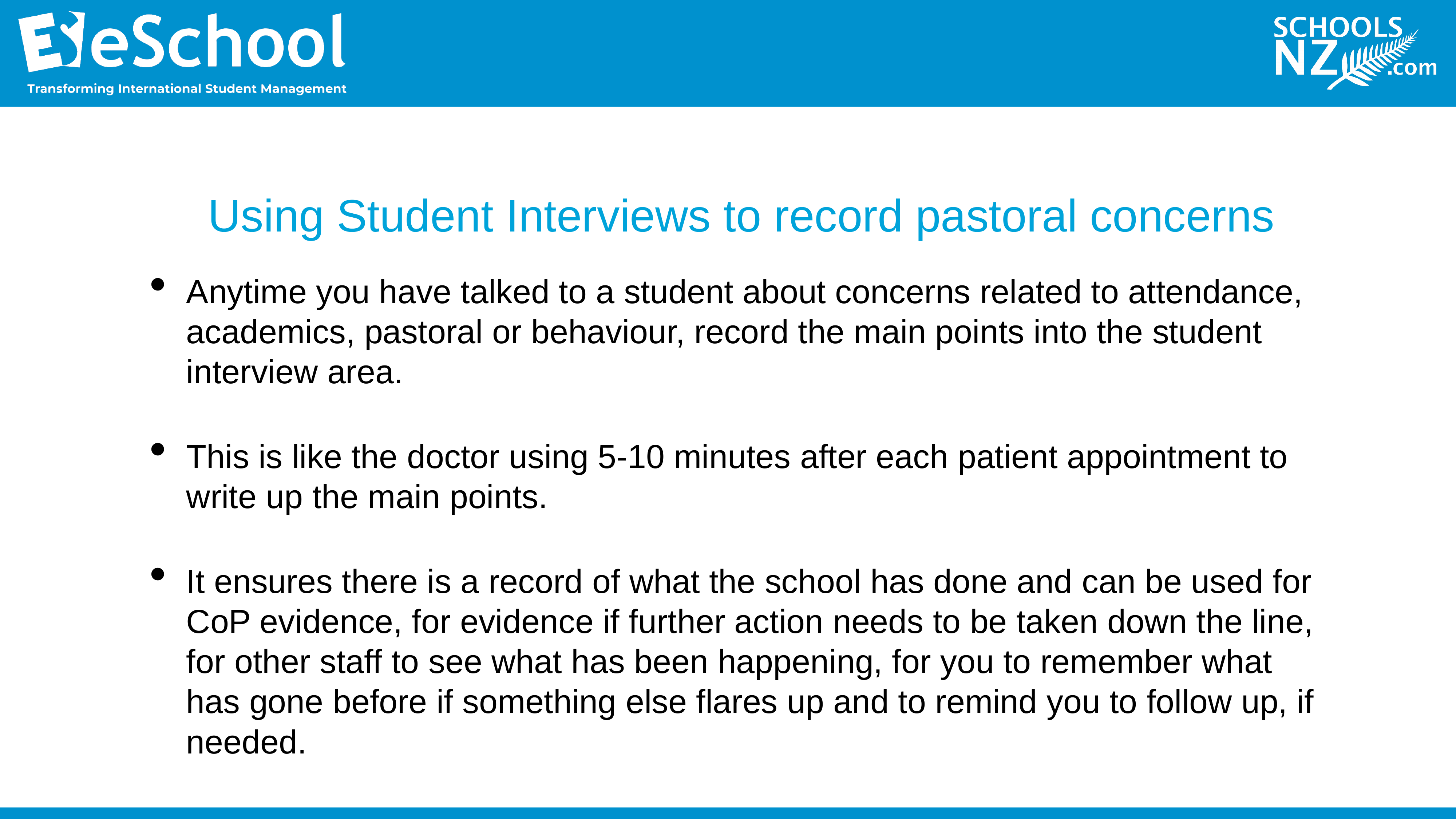

# Using Student Interviews to record pastoral concerns
Anytime you have talked to a student about concerns related to attendance, academics, pastoral or behaviour, record the main points into the student interview area.
This is like the doctor using 5-10 minutes after each patient appointment to write up the main points.
It ensures there is a record of what the school has done and can be used for CoP evidence, for evidence if further action needs to be taken down the line, for other staff to see what has been happening, for you to remember what has gone before if something else flares up and to remind you to follow up, if needed.